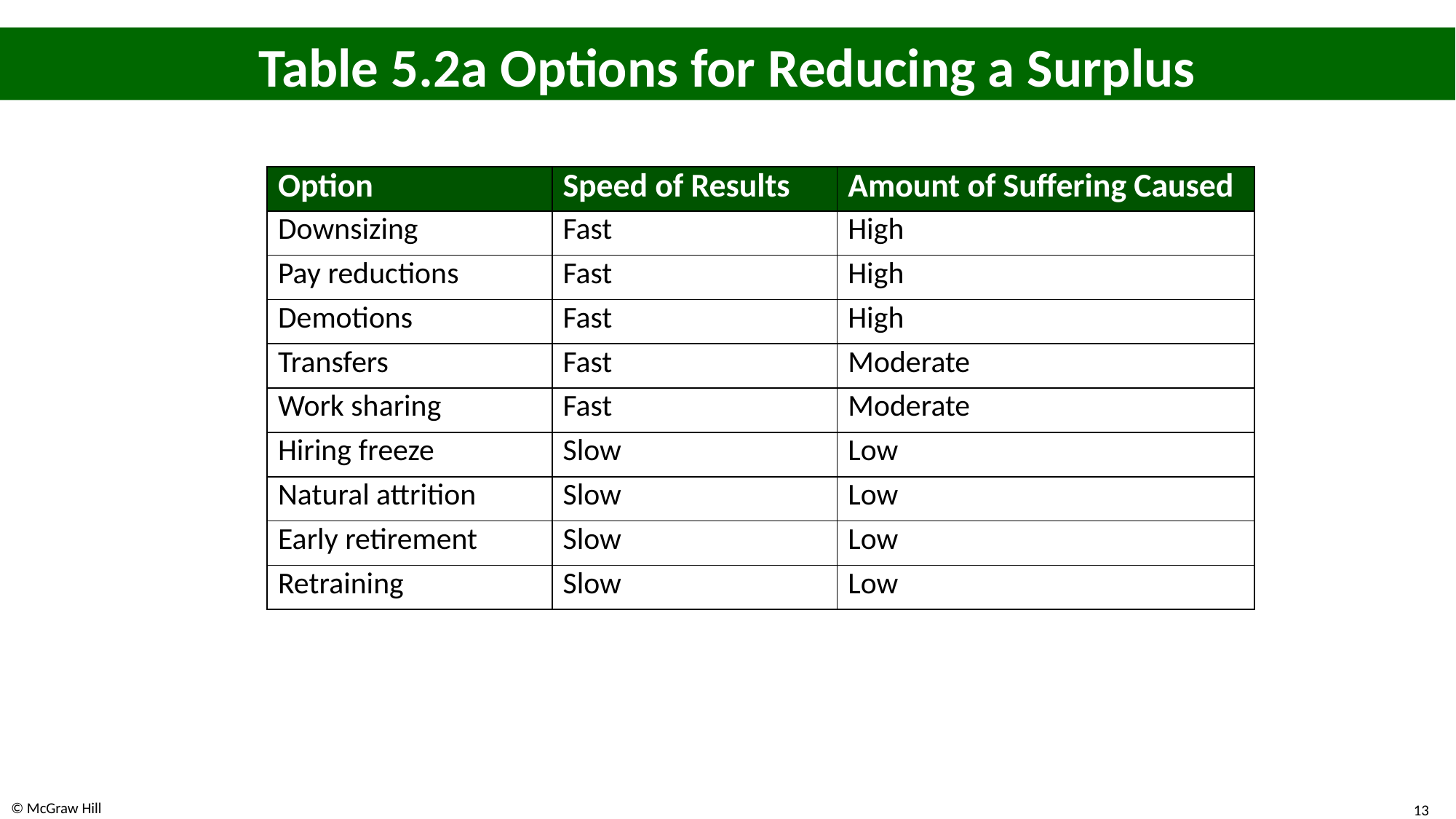

# Table 5.2a Options for Reducing a Surplus
| Option | Speed of Results | Amount of Suffering Caused |
| --- | --- | --- |
| Downsizing | Fast | High |
| Pay reductions | Fast | High |
| Demotions | Fast | High |
| Transfers | Fast | Moderate |
| Work sharing | Fast | Moderate |
| Hiring freeze | Slow | Low |
| Natural attrition | Slow | Low |
| Early retirement | Slow | Low |
| Retraining | Slow | Low |